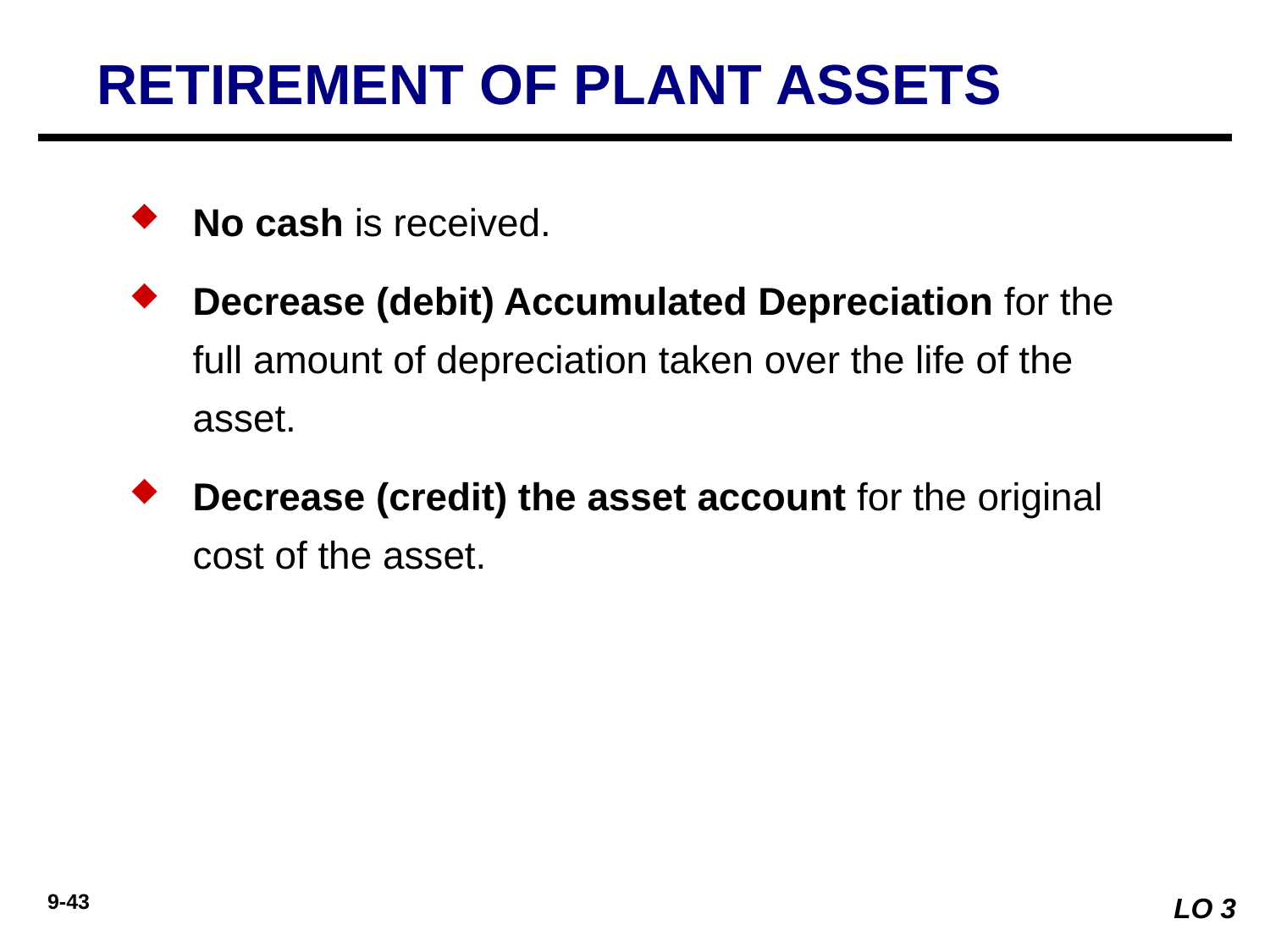

RETIREMENT OF PLANT ASSETS

No cash is received.
Decrease (debit) Accumulated Depreciation for the full amount of depreciation taken over the life of the asset.
Decrease (credit) the asset account for the original cost of the asset.
LO 3